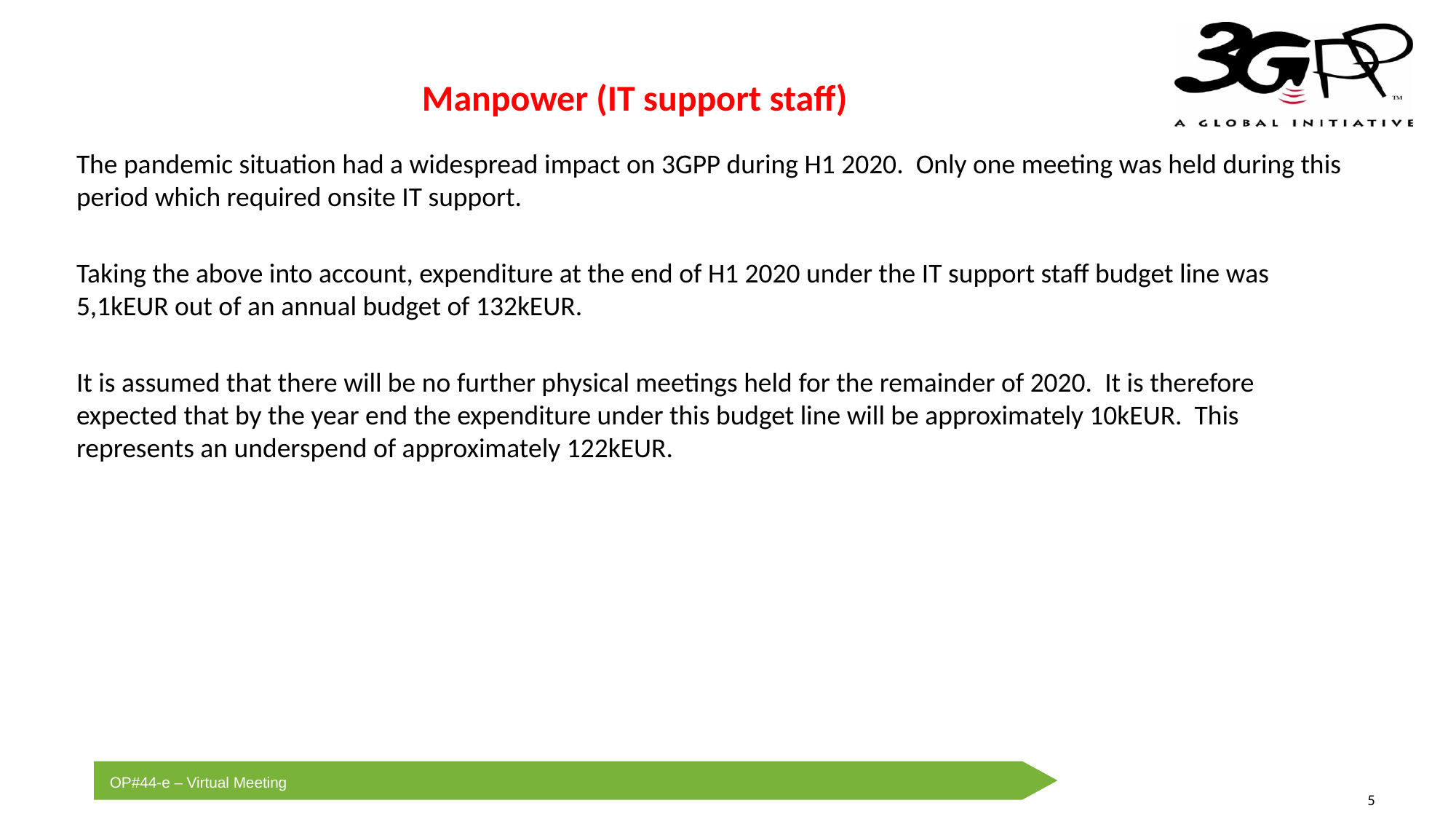

# Manpower (IT support staff)

The pandemic situation had a widespread impact on 3GPP during H1 2020.  Only one meeting was held during this period which required onsite IT support.

Taking the above into account, expenditure at the end of H1 2020 under the IT support staff budget line was  5,1kEUR out of an annual budget of 132kEUR.

It is assumed that there will be no further physical meetings held for the remainder of 2020.  It is therefore expected that by the year end the expenditure under this budget line will be approximately 10kEUR.  This represents an underspend of approximately 122kEUR.